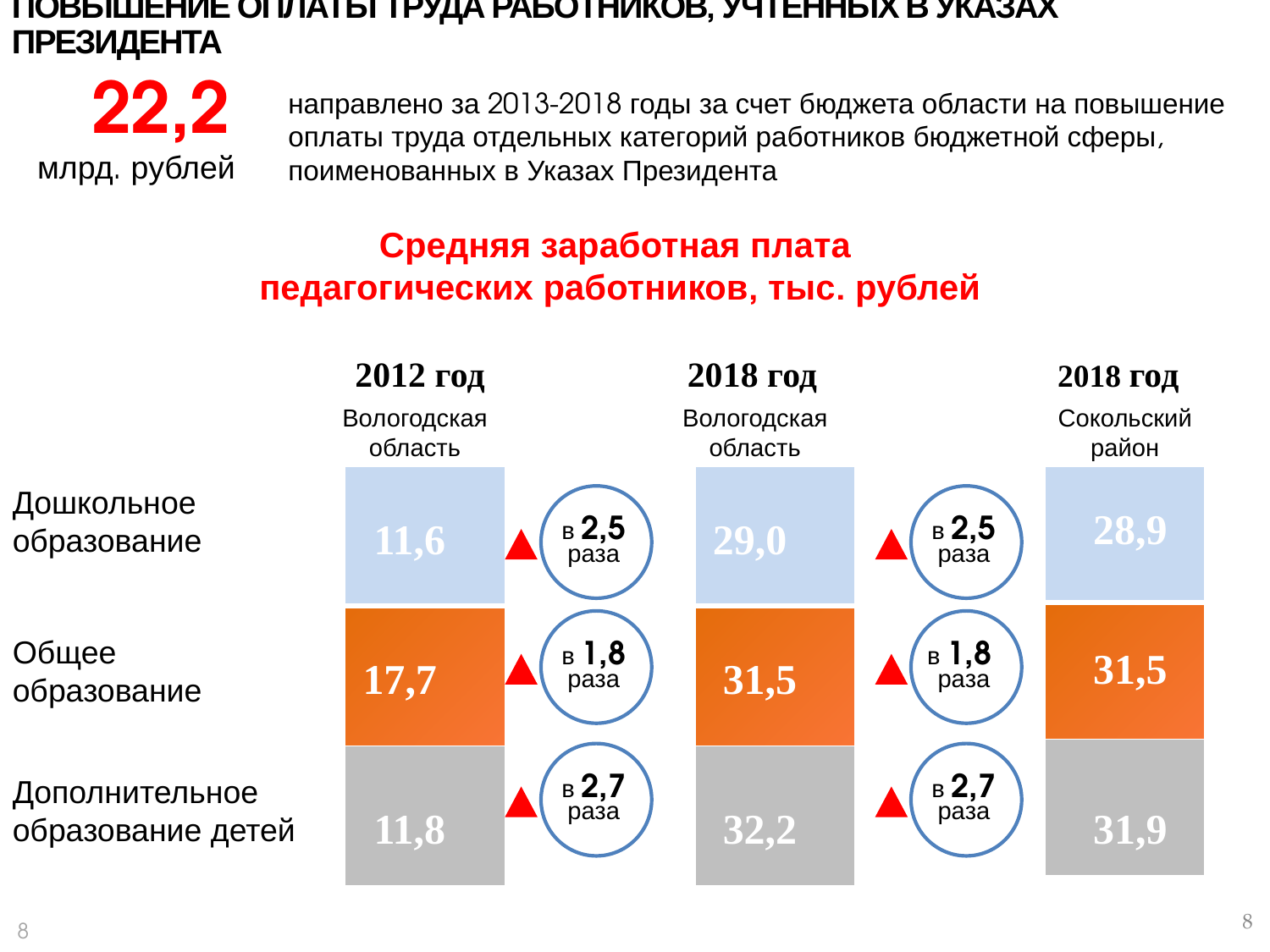

Повышение оплаты труда работников, учтенных в указах Президента
22,2
млрд. рублей
направлено за 2013-2018 годы за счет бюджета области на повышение оплаты труда отдельных категорий работников бюджетной сферы, поименованных в Указах Президента

Средняя заработная плата
педагогических работников, тыс. рублей
2012 год
22,162,4
11,6
22,1
17,7
11,8
2018 год
2018 год
Вологодская
область
Вологодская
область
Сокольский
район
32,8
|  |
| --- |
|  |
|  |
|  |
| --- |
|  |
|  |
|  |
| --- |
|  |
|  |
Дошкольное
образование
Общее
образование

в 2,5
раза

в 1,8
раза

в 2,7 раза

в 2,5
раза

в 1,8
раза

в 2,7 раза

28,9
29,0
31,8
31,5
31,5
Дополнительное
образование детей
32,2
31,9
8
8